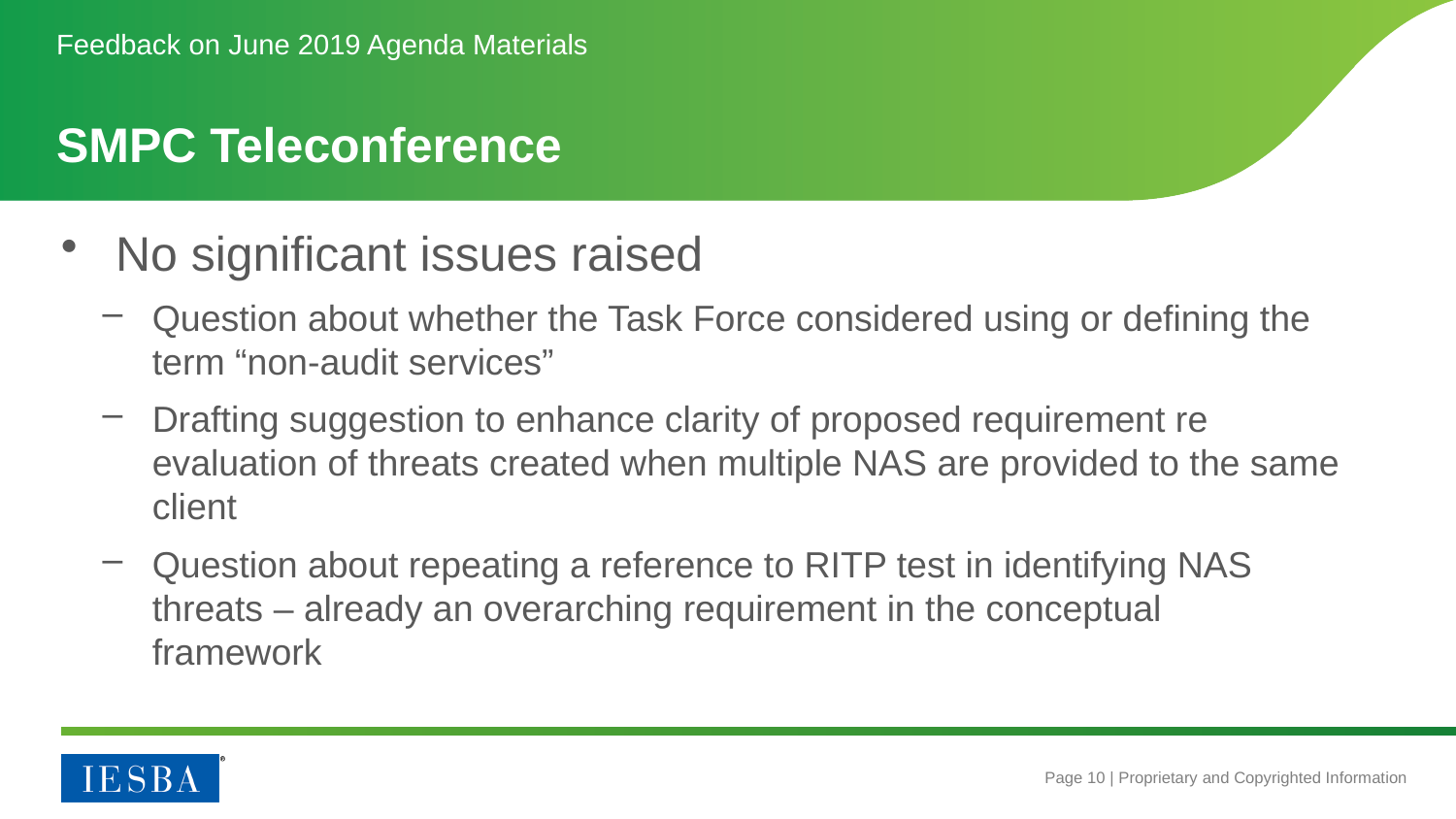

Feedback on June 2019 Agenda Materials
# SMPC Teleconference
No significant issues raised
Question about whether the Task Force considered using or defining the term “non-audit services”
Drafting suggestion to enhance clarity of proposed requirement re evaluation of threats created when multiple NAS are provided to the same client
Question about repeating a reference to RITP test in identifying NAS threats – already an overarching requirement in the conceptual framework